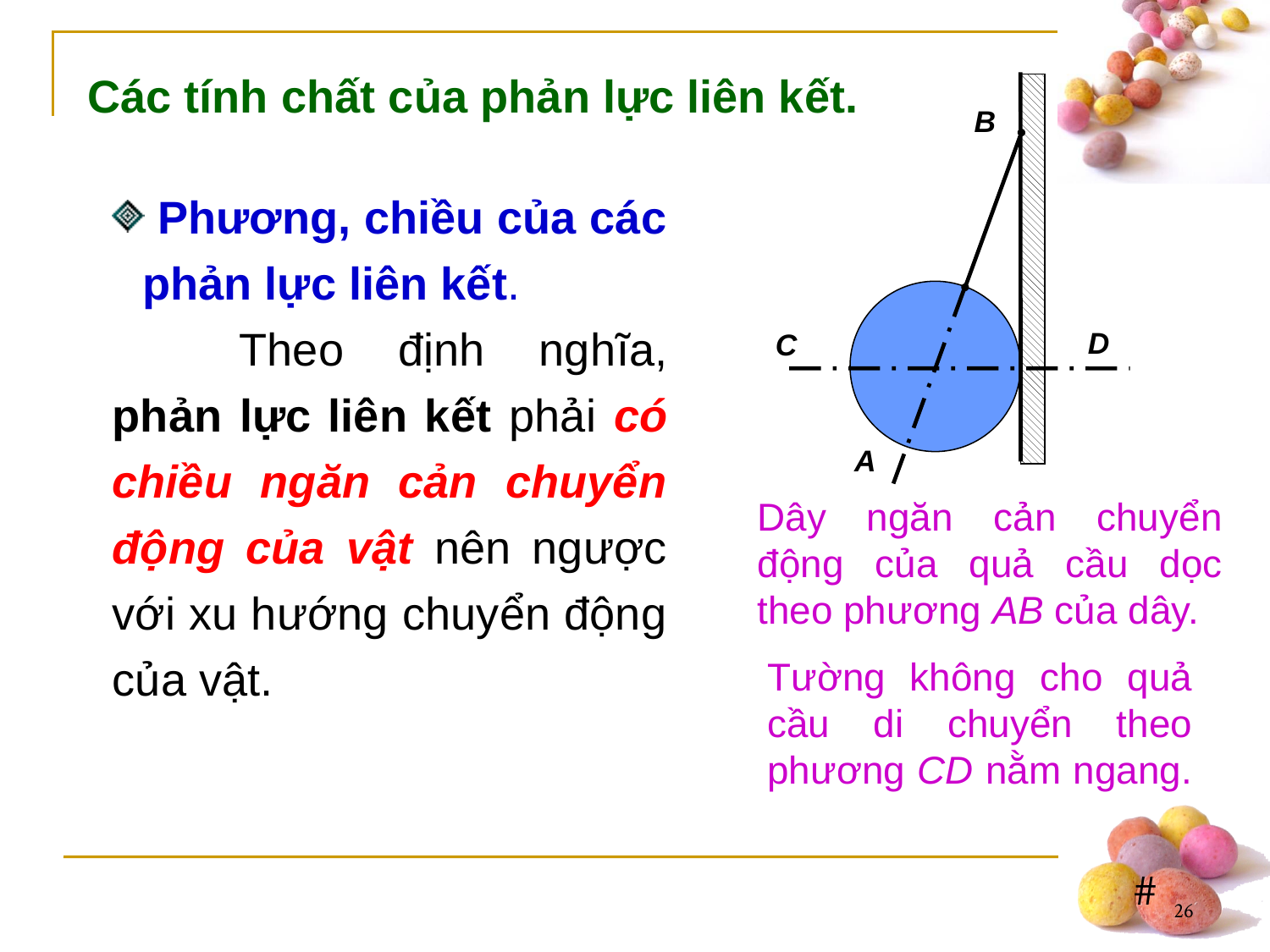

Các tính chất của phản lực liên kết.

B

D
C

A

 Phương, chiều của các phản lực liên kết.
	Theo định nghĩa, phản lực liên kết phải có chiều ngăn cản chuyển động của vật nên ngược với xu hướng chuyển động của vật.
Dây ngăn cản chuyển động của quả cầu dọc theo phương AB của dây.
Tường không cho quả cầu di chuyển theo phương CD nằm ngang.
26